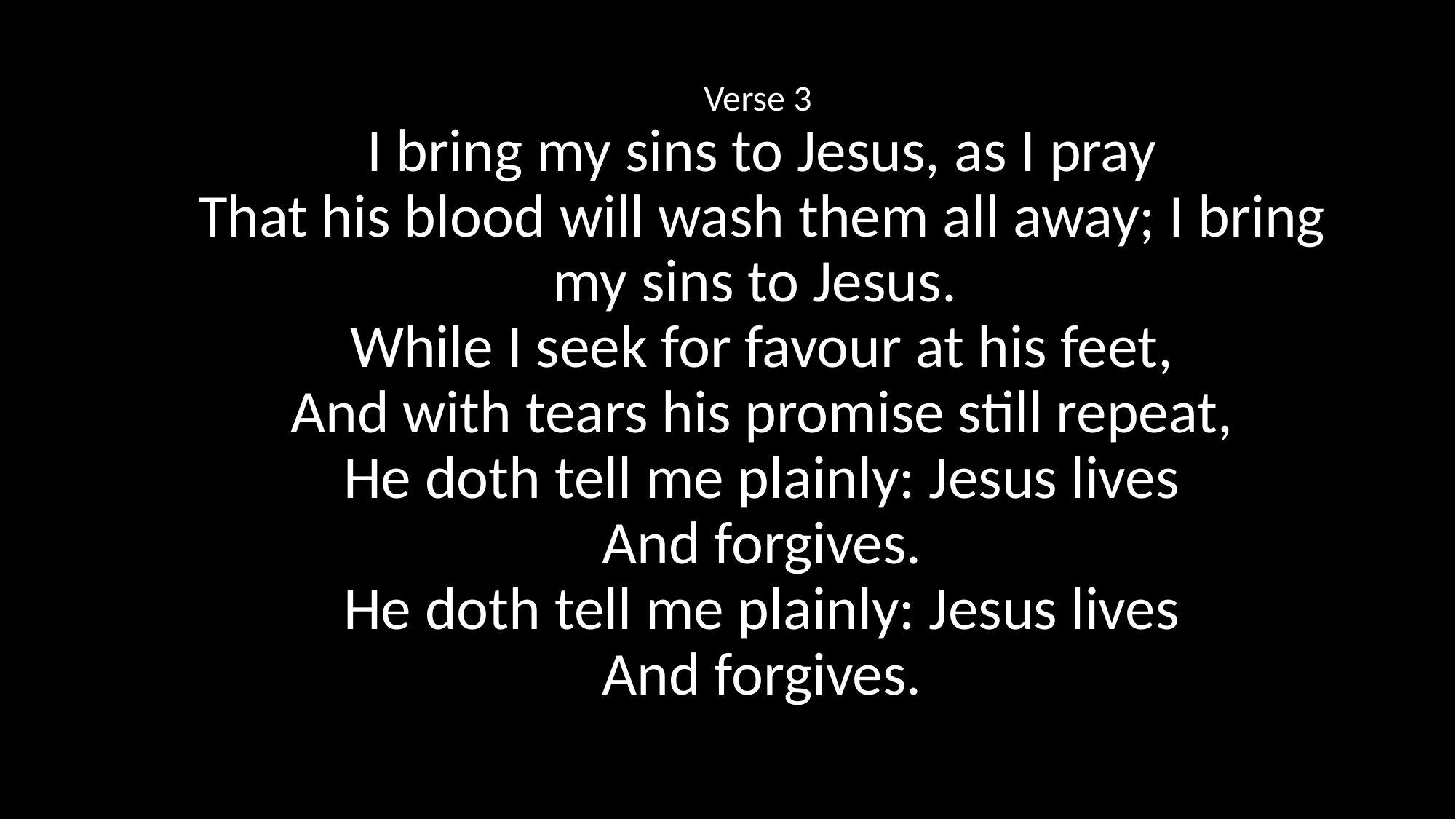

Verse 3
I bring my sins to Jesus, as I pray
That his blood will wash them all away; I bring my sins to Jesus.
While I seek for favour at his feet,
And with tears his promise still repeat,
He doth tell me plainly: Jesus lives
And forgives.
He doth tell me plainly: Jesus lives
And forgives.